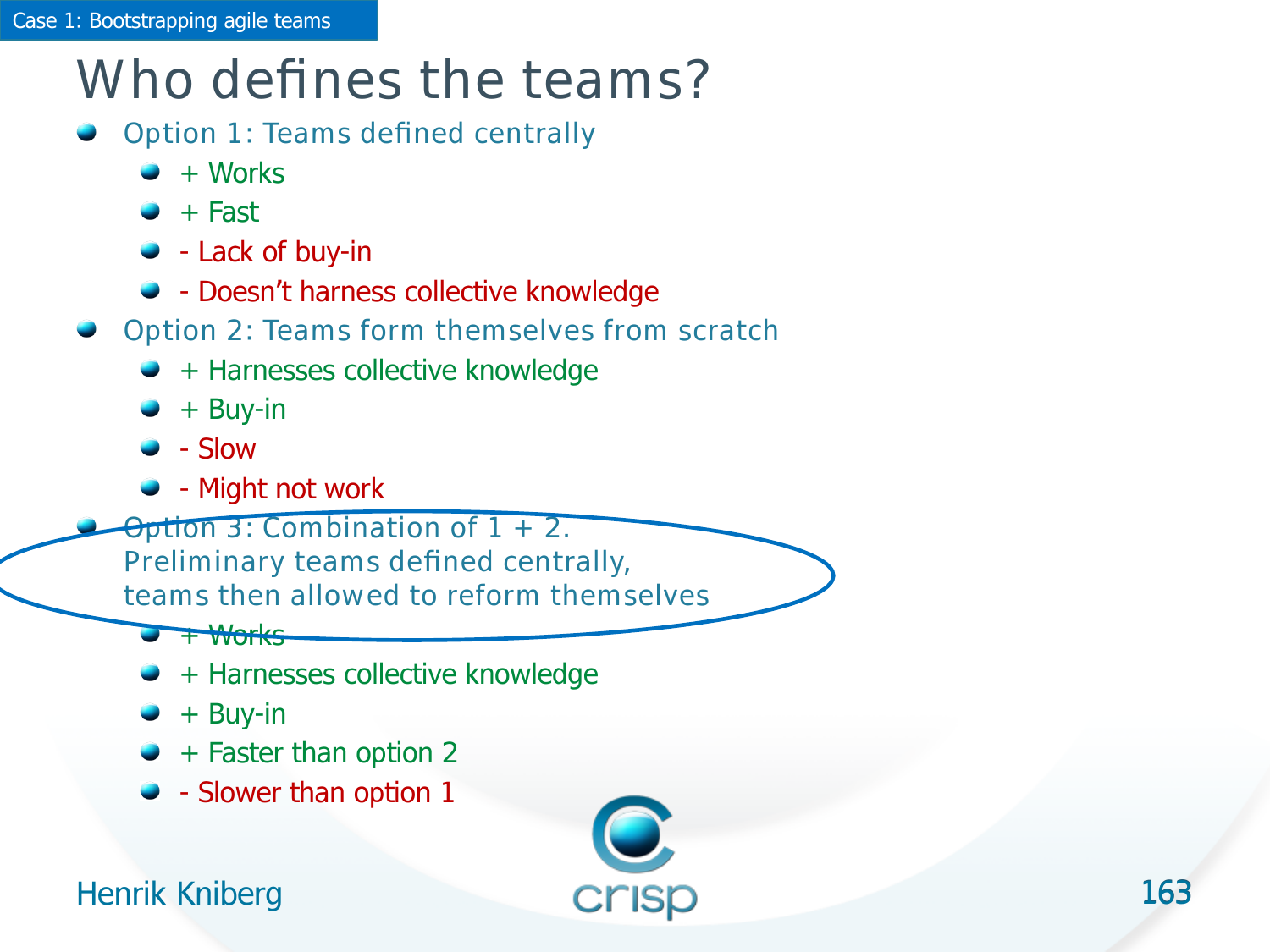

Case 1: Bootstrapping agile teams
# Who defines the teams?
Option 1: Teams defined centrally
+ Works
+ Fast
- Lack of buy-in
- Doesn’t harness collective knowledge
Option 2: Teams form themselves from scratch
+ Harnesses collective knowledge
+ Buy-in
- Slow
- Might not work
Option 3: Combination of 1 + 2.
Preliminary teams defined centrally,
teams then allowed to reform themselves
+ Works
+ Harnesses collective knowledge
+ Buy-in
+ Faster than option 2
- Slower than option 1

163
Henrik Kniberg